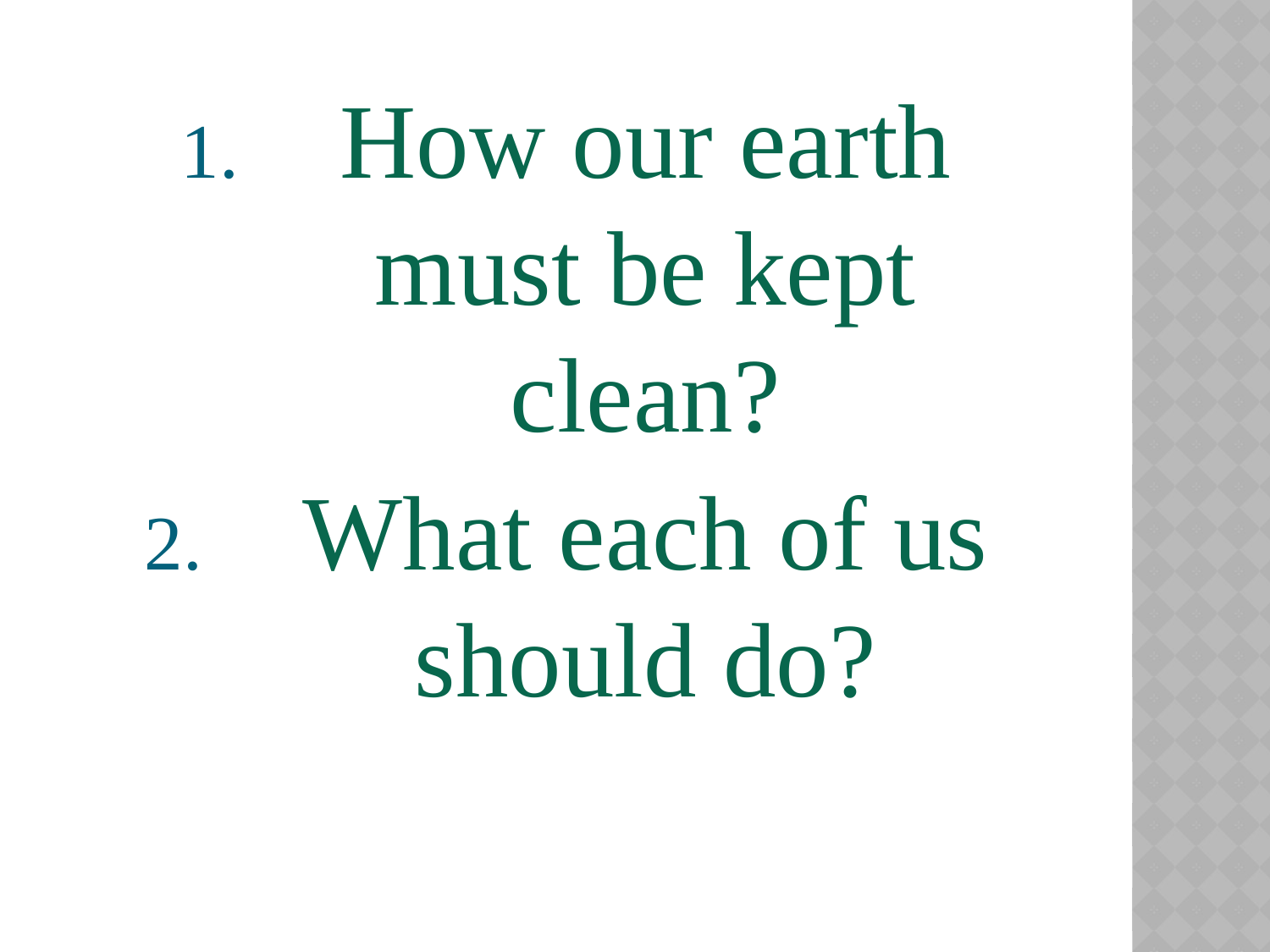

How our earth must be kept clean?
What each of us should do?